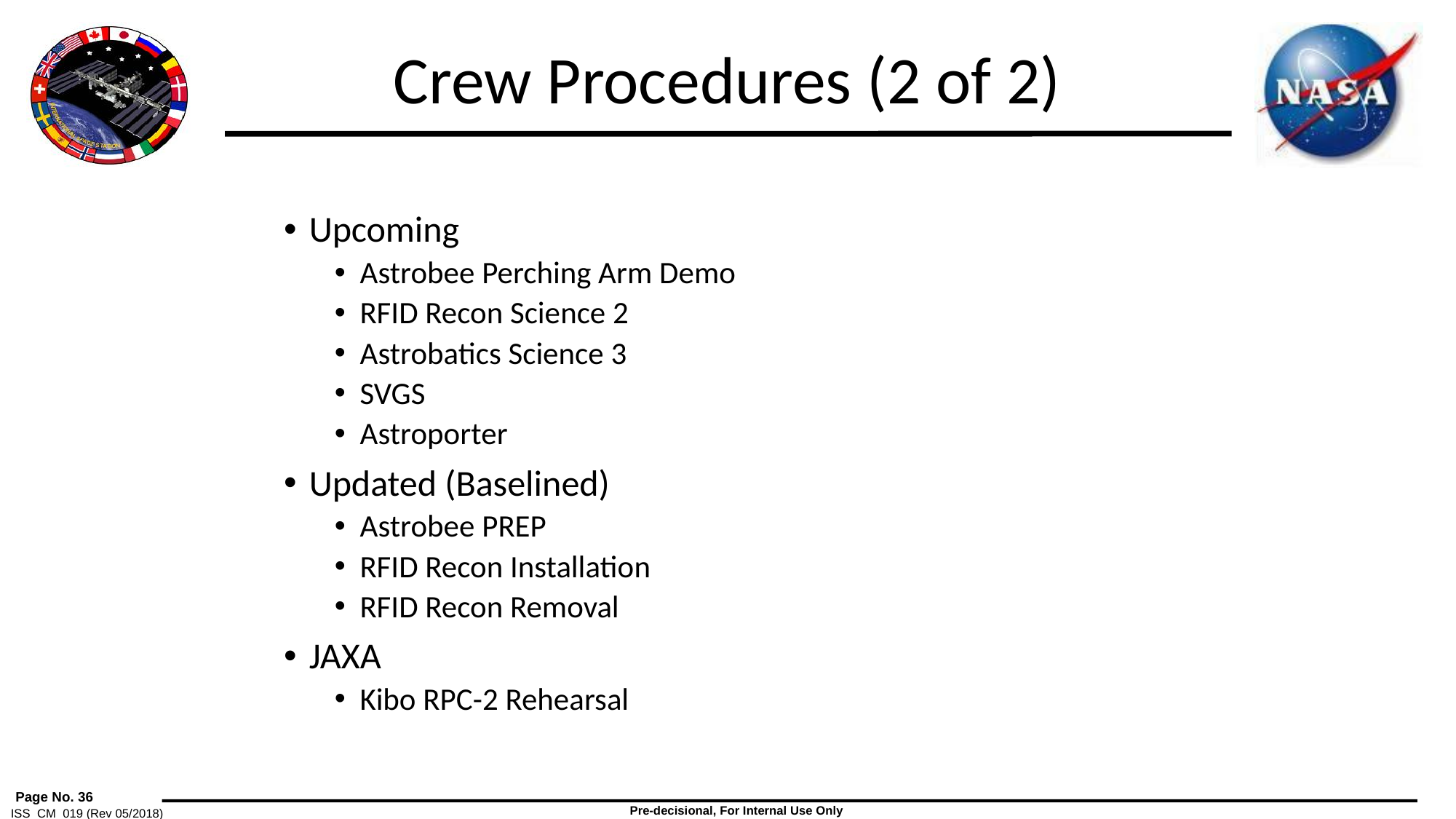

# Crew Procedures (2 of 2)
Upcoming
Astrobee Perching Arm Demo
RFID Recon Science 2
Astrobatics Science 3
SVGS
Astroporter
Updated (Baselined)
Astrobee PREP
RFID Recon Installation
RFID Recon Removal
JAXA
Kibo RPC-2 Rehearsal